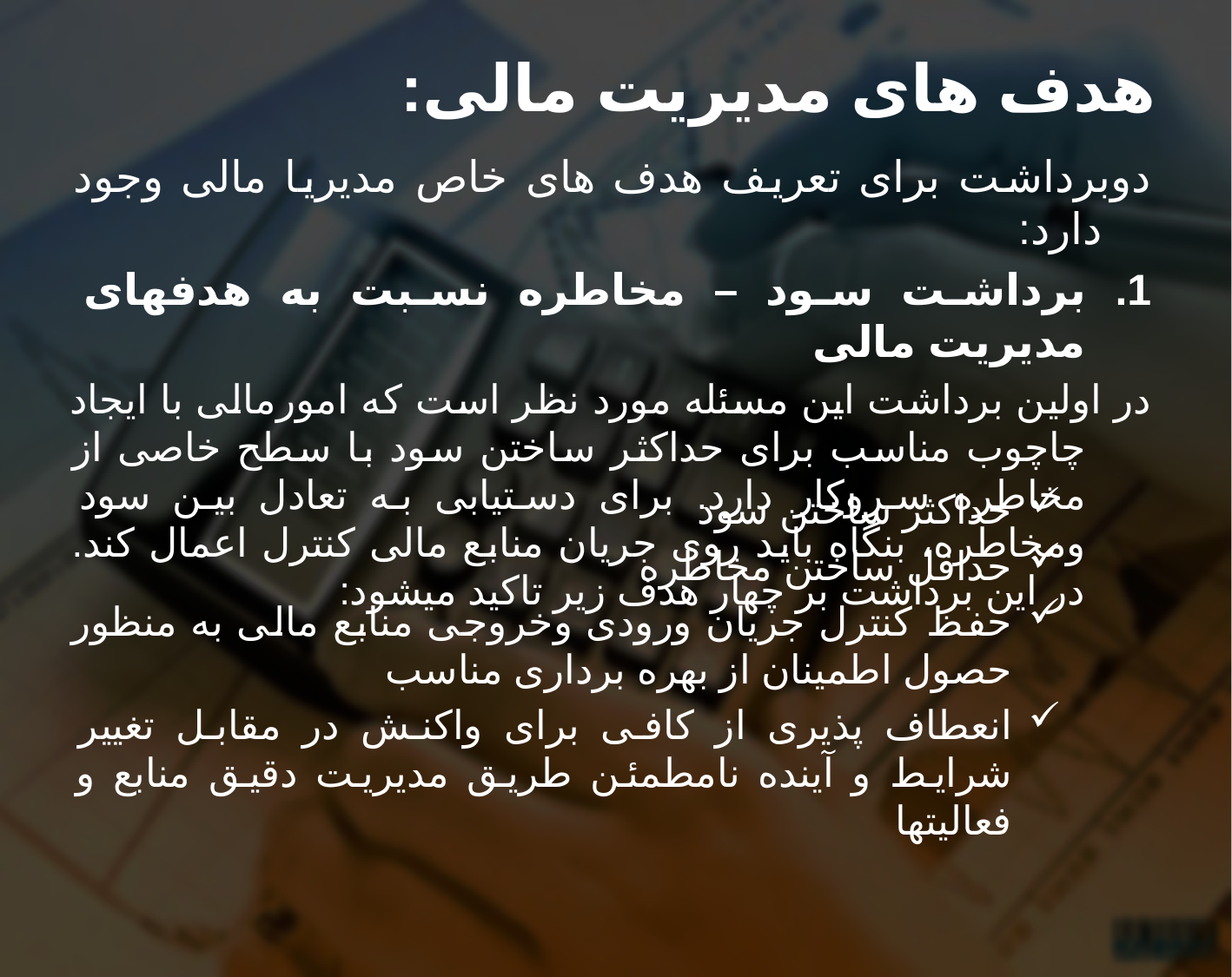

# هدف های مدیریت مالی:
دوبرداشت برای تعریف هدف های خاص مدیریا مالی وجود دارد:
برداشت سود – مخاطره نسبت به هدفهای مدیریت مالی
در اولین برداشت این مسئله مورد نظر است که امورمالی با ایجاد چاچوب مناسب برای حداکثر ساختن سود با سطح خاصی از مخاطره سروکار دارد. برای دستیابی به تعادل بین سود ومخاطره، بنگاه باید روی جریان منابع مالی کنترل اعمال کند. در این برداشت بر چهار هدف زیر تاکید میشود:

حداکثر ساختن سود
حداقل ساختن مخاطره
حفظ کنترل جریان ورودی وخروجی منابع مالی به منظور حصول اطمینان از بهره برداری مناسب
انعطاف پذیری از کافی برای واکنش در مقابل تغییر شرایط و آینده نامطمئن طریق مدیریت دقیق منابع و فعالیتها